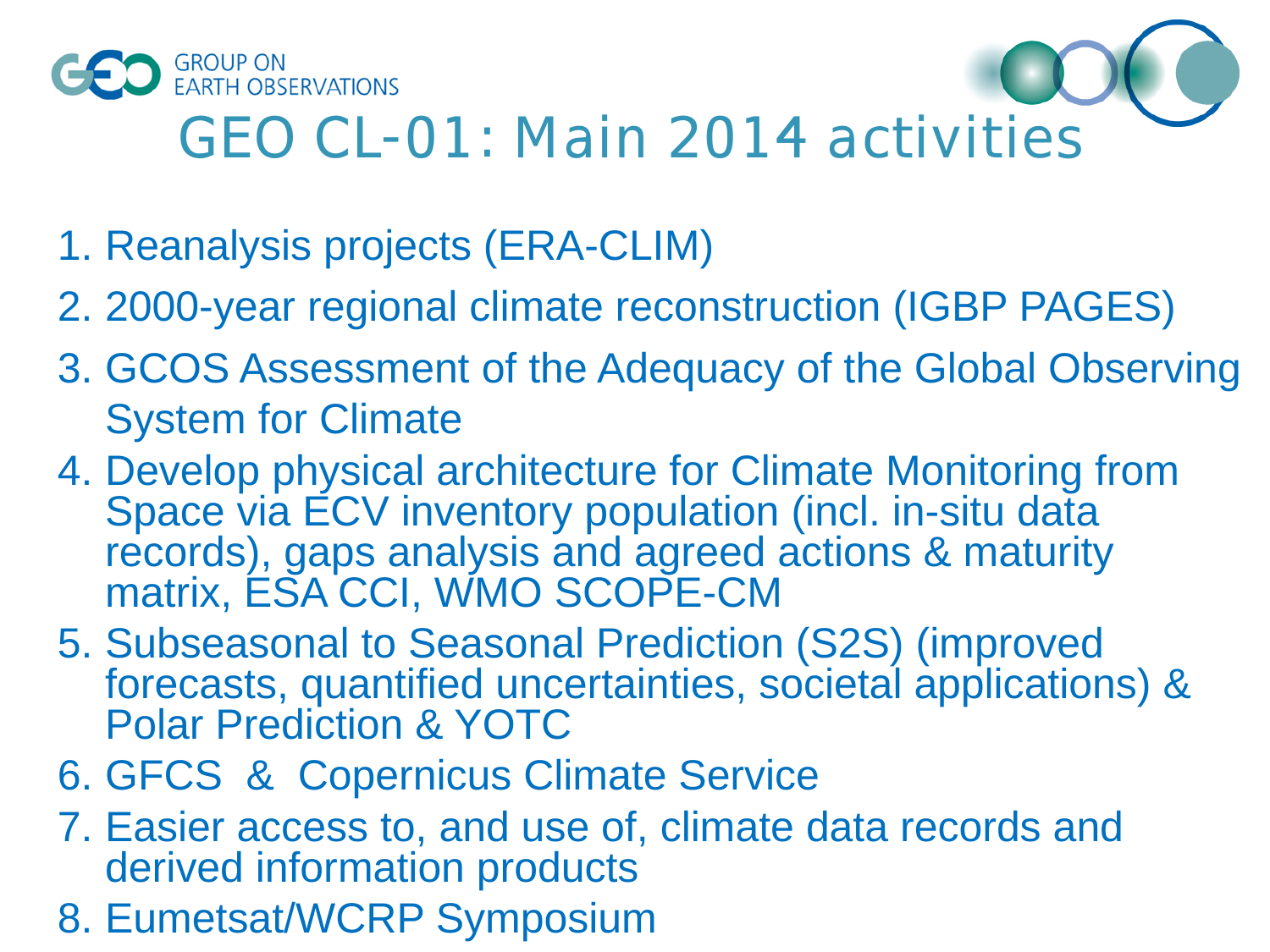

GEO CL-01: Main 2014 activities
Reanalysis projects (ERA-CLIM)
2000-year regional climate reconstruction (IGBP PAGES)
GCOS Assessment of the Adequacy of the Global Observing System for Climate
Develop physical architecture for Climate Monitoring from Space via ECV inventory population (incl. in-situ data records), gaps analysis and agreed actions & maturity matrix, ESA CCI, WMO SCOPE-CM
Subseasonal to Seasonal Prediction (S2S) (improved forecasts, quantified uncertainties, societal applications) & Polar Prediction & YOTC
GFCS  &  Copernicus Climate Service
Easier access to, and use of, climate data records and derived information products
Eumetsat/WCRP Symposium